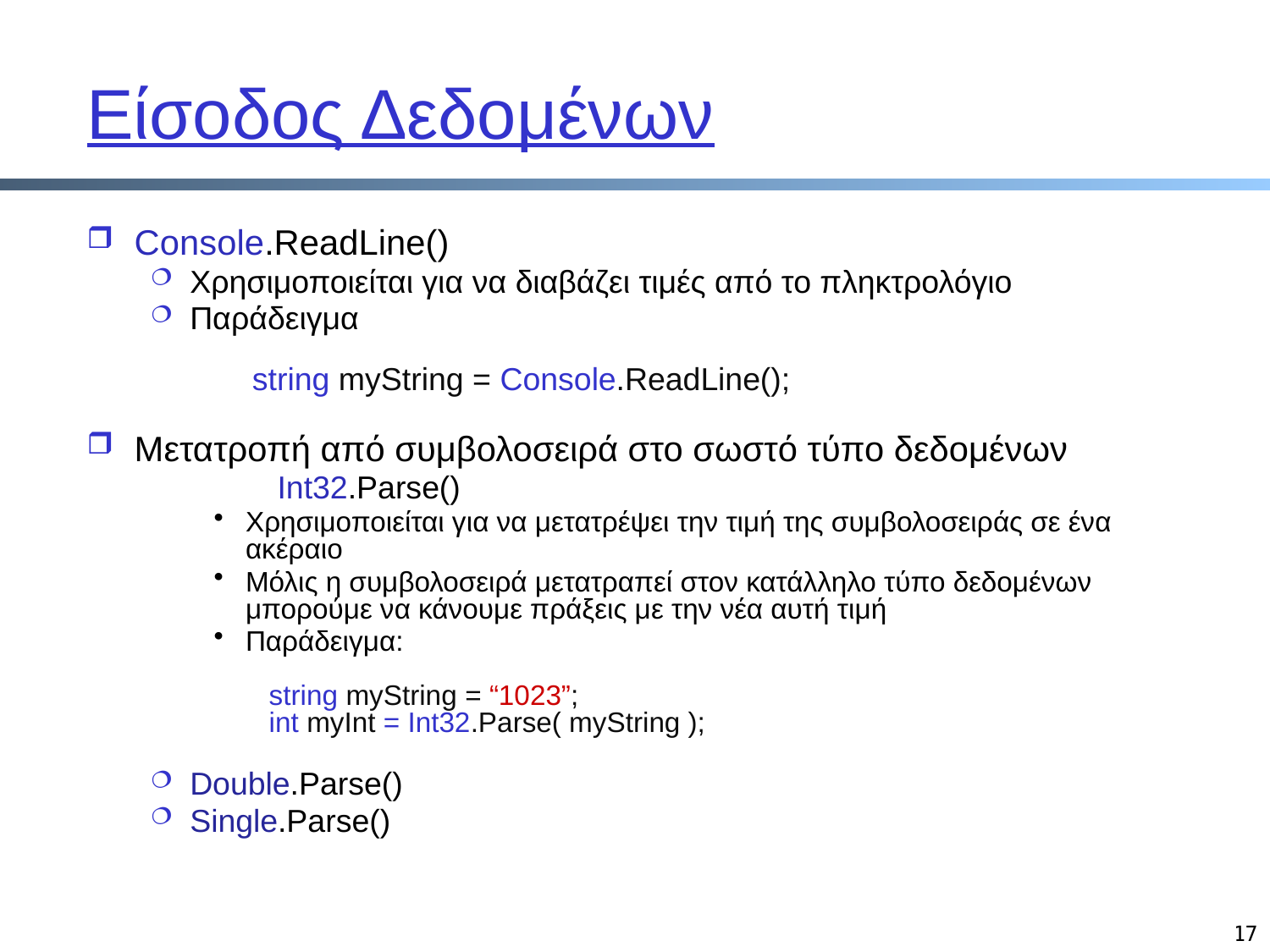

# Είσοδος Δεδομένων
Console.ReadLine()
Χρησιμοποιείται για να διαβάζει τιμές από το πληκτρολόγιο
Παράδειγμα
       string myString = Console.ReadLine();
Μετατροπή από συμβολοσειρά στο σωστό τύπο δεδομένων
	Int32.Parse()
Χρησιμοποιείται για να μετατρέψει την τιμή της συμβολοσειράς σε ένα ακέραιο
Μόλις η συμβολοσειρά μετατραπεί στον κατάλληλο τύπο δεδομένων μπορούμε να κάνουμε πράξεις με την νέα αυτή τιμή
Παράδειγμα:
   string myString = “1023”;
   int myInt = Int32.Parse( myString );
Double.Parse()
Single.Parse()
17